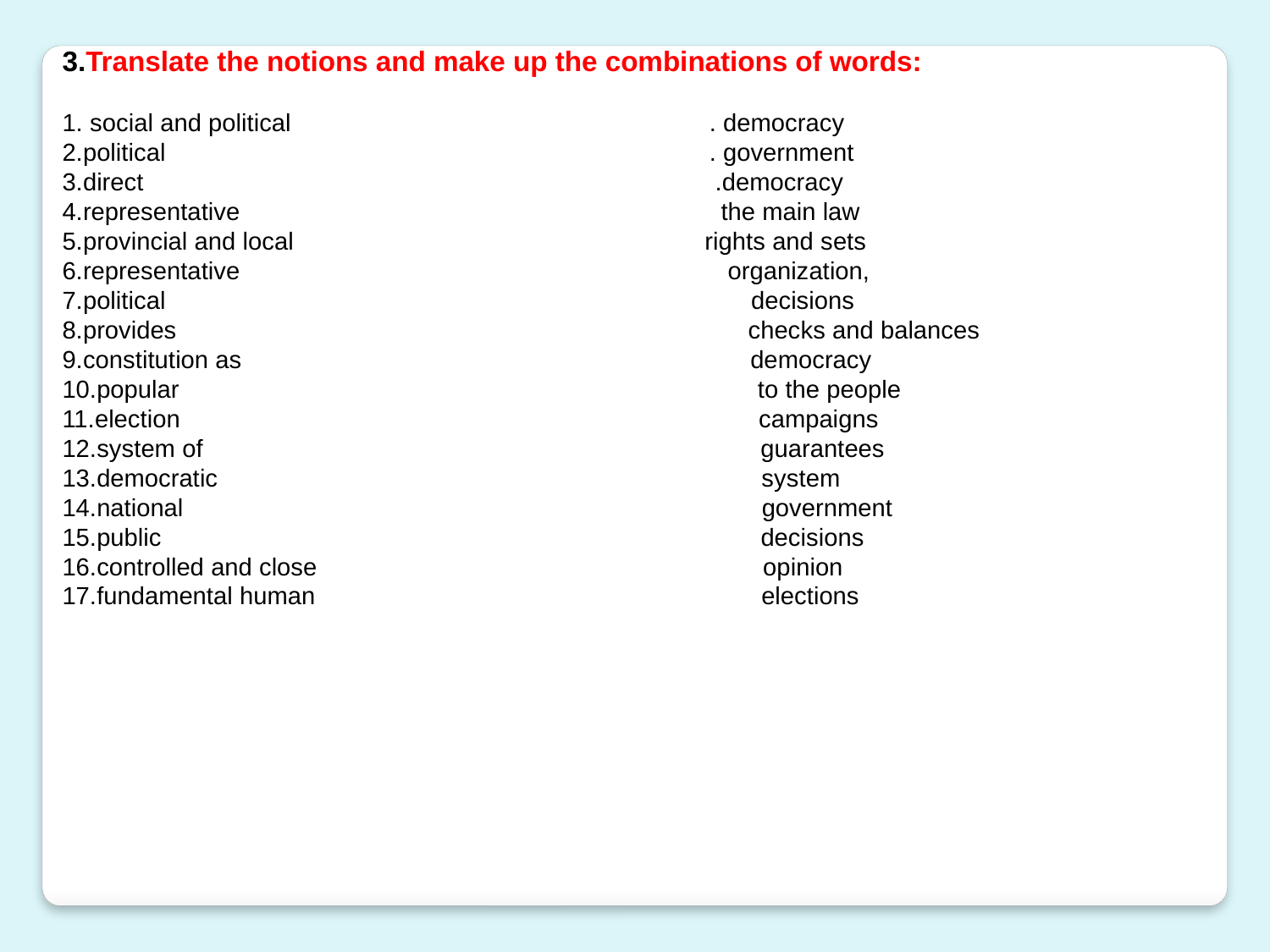

3.Translate the notions and make up the combinations of words:

1. social and political                                                            . democracy
2.political                                                                              . government
3.direct                                                                                  .democracy
4.representative                                                                     the main law
5.provincial and local                                                           rights and sets
6.representative                                                                      organization,
7.political                                                                                    decisions
8.provides                                                                                  checks and balances 9.constitution as                                                                         democracy
10.popular                                                                                   to the people
11.election                                                                                   campaigns
12.system of                                                                                guarantees
13.democratic                                                                              system
14.national                                                                                   government
15.public                                                                                      decisions
16.controlled and close                                                                opinion
17.fundamental human                                                                elections